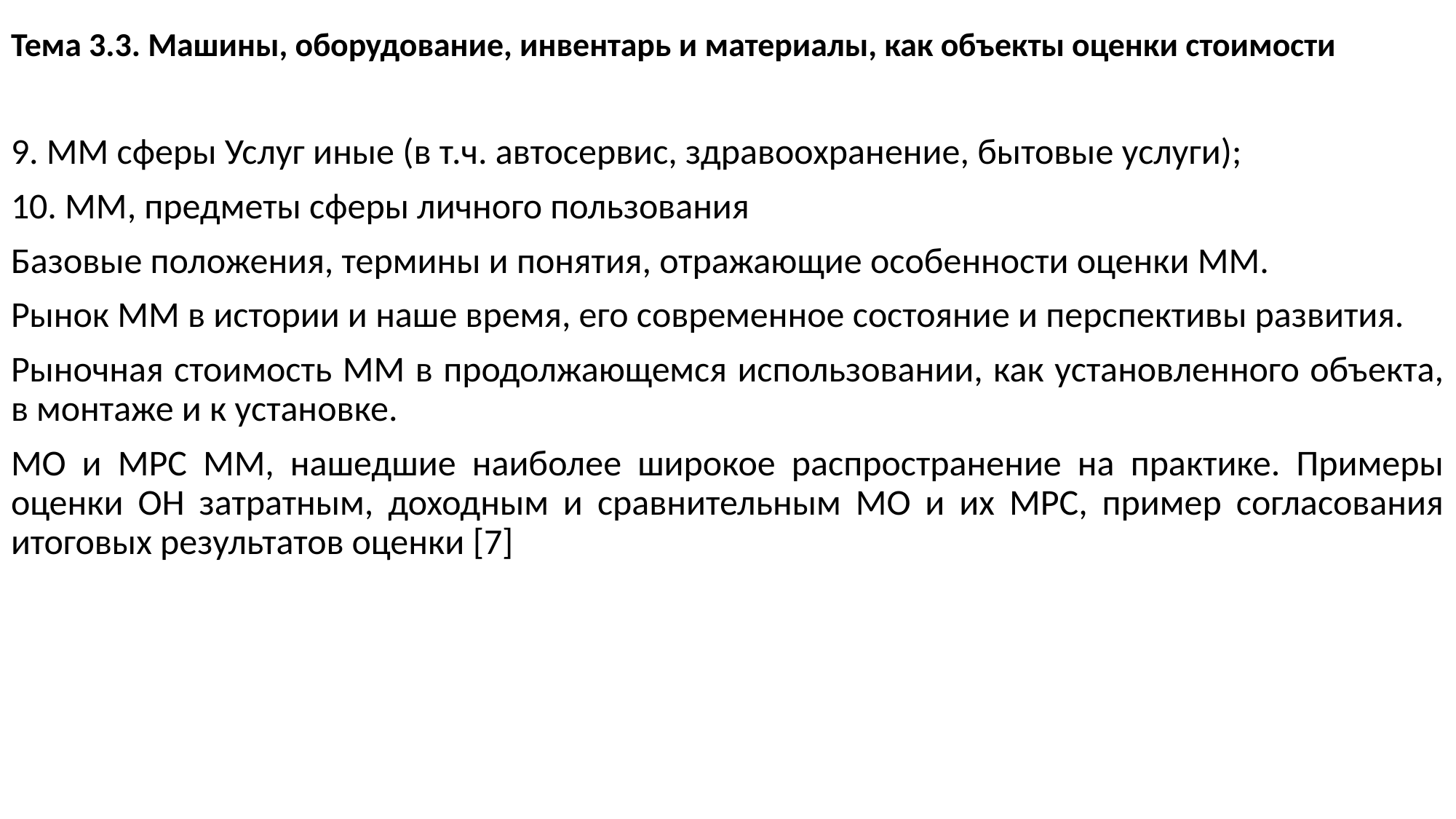

# Тема 3.3. Машины, оборудование, инвентарь и материалы, как объекты оценки стоимости

9. ММ сферы Услуг иные (в т.ч. автосервис, здравоохранение, бытовые услуги);
10. ММ, предметы сферы личного пользования
Базовые положения, термины и понятия, отражающие особенности оценки ММ.
Рынок ММ в истории и наше время, его современное состояние и перспективы развития.
Рыночная стоимость ММ в продолжающемся использовании, как установленного объекта, в монтаже и к установке.
МО и МРС ММ, нашедшие наиболее широкое распространение на практике. Примеры оценки ОН затратным, доходным и сравнительным МО и их МРС, пример согласования итоговых результатов оценки [7]